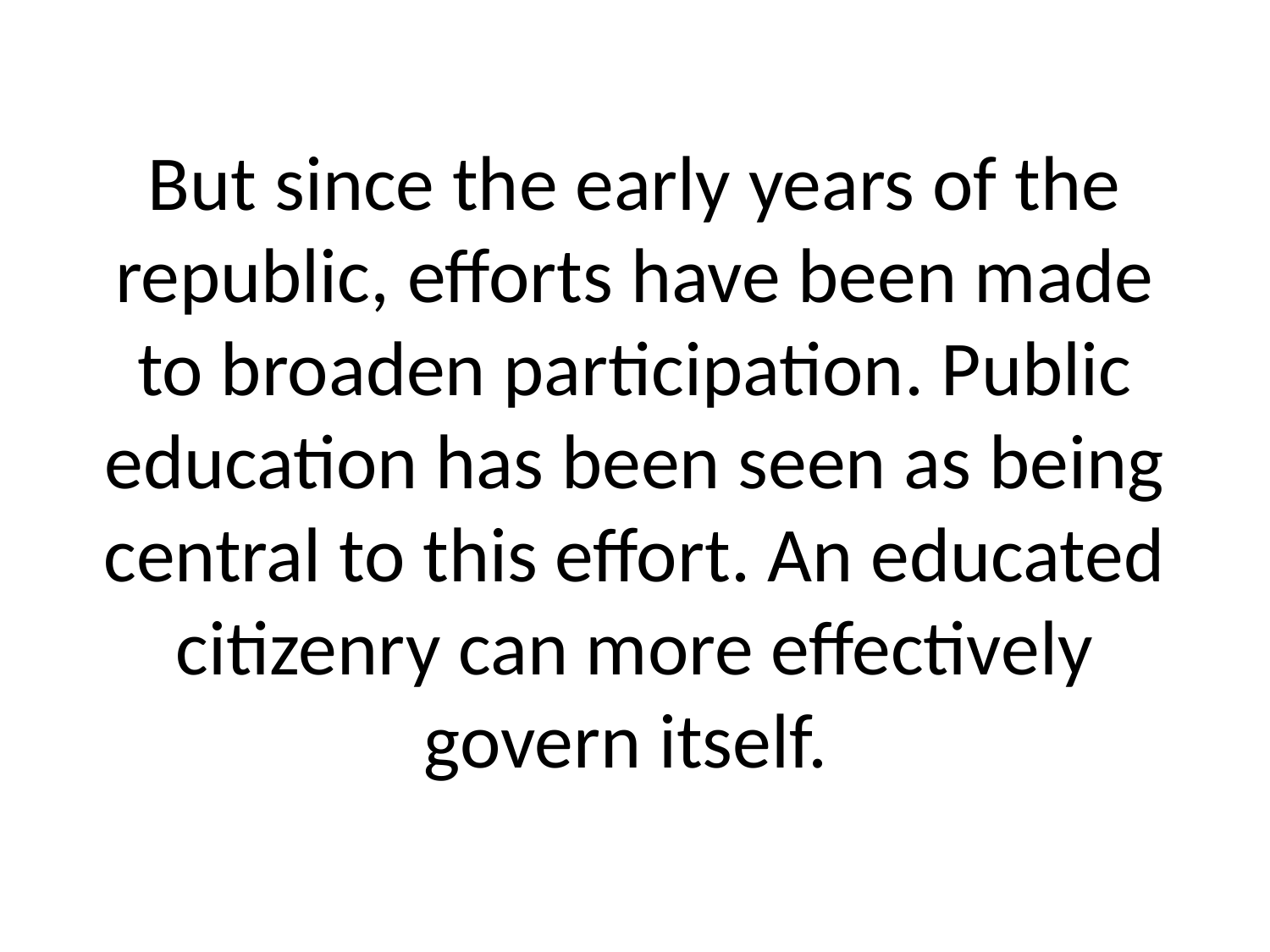

# But since the early years of the republic, efforts have been made to broaden participation. Public education has been seen as being central to this effort. An educated citizenry can more effectively govern itself.